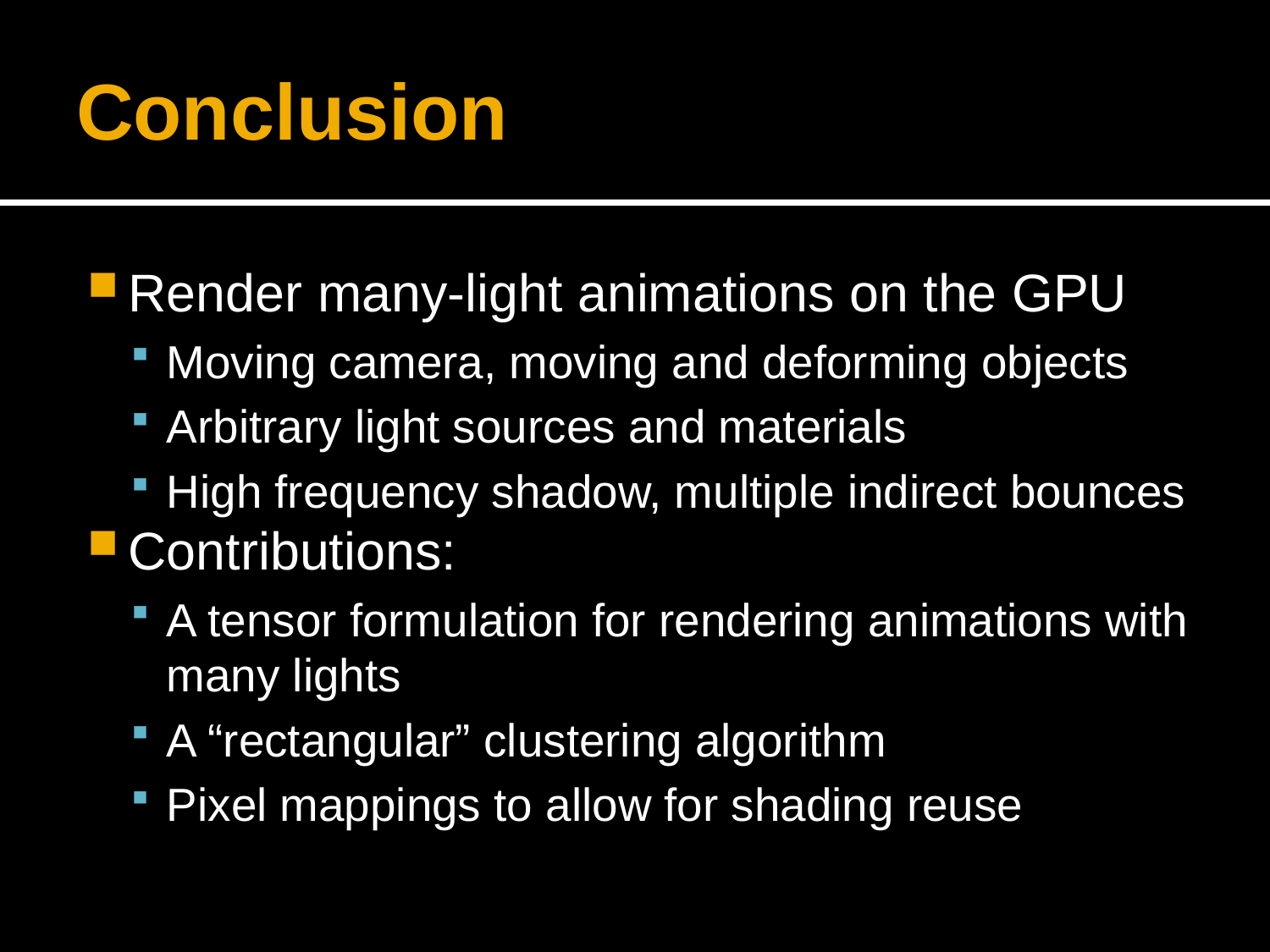

# Conclusion
Render many-light animations on the GPU
Moving camera, moving and deforming objects
Arbitrary light sources and materials
High frequency shadow, multiple indirect bounces
Contributions:
A tensor formulation for rendering animations with many lights
A “rectangular” clustering algorithm
Pixel mappings to allow for shading reuse